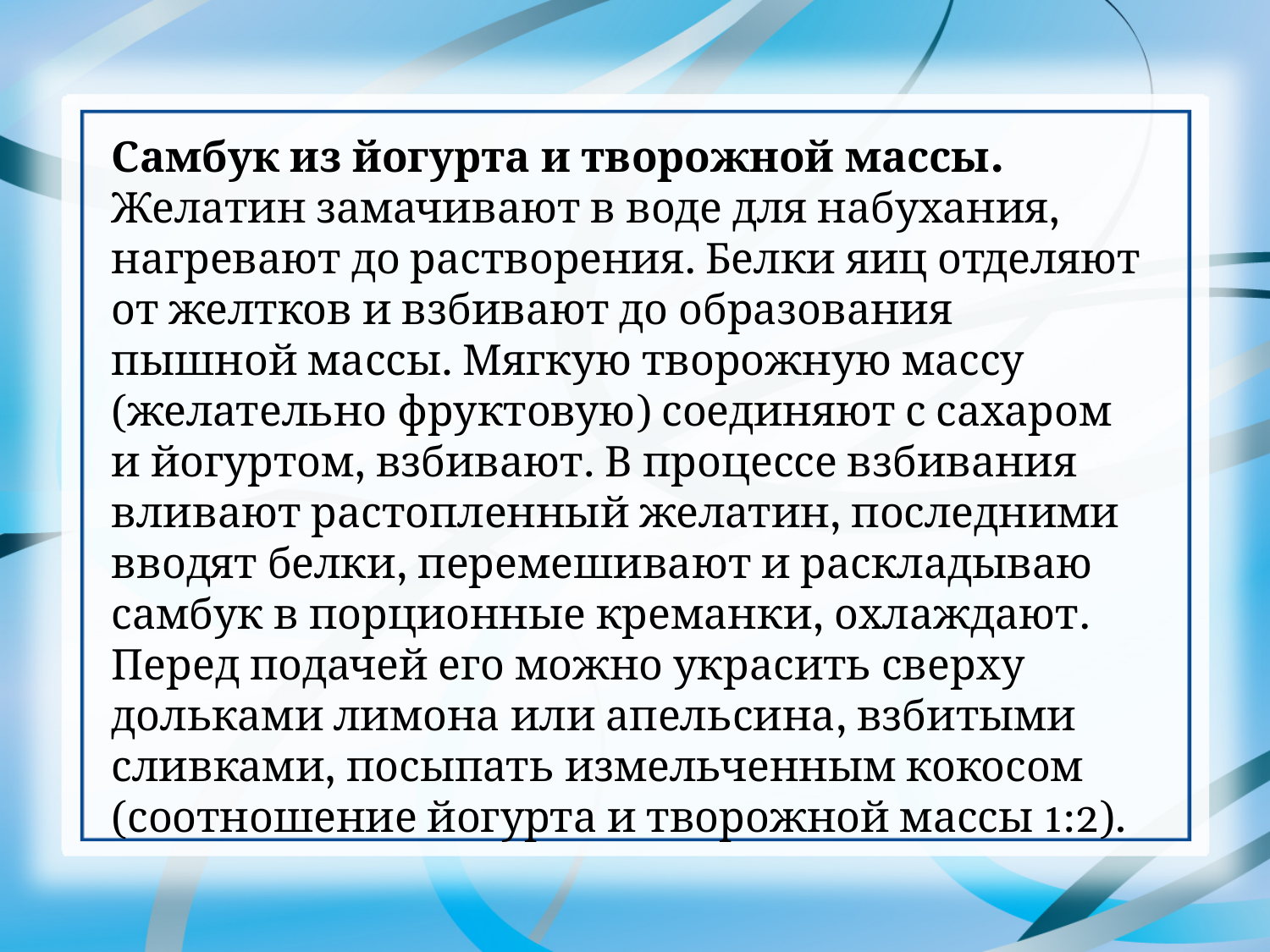

Самбук из йогурта и творожной массы. Желатин замачивают в воде для набухания, нагревают до растворения. Белки яиц отделяют от желтков и взбивают до образования пышной массы. Мягкую творожную массу (желательно фруктовую) соединяют с сахаром и йогуртом, взбивают. В процессе взбивания вливают растопленный желатин, последними вводят белки, перемешивают и раскладываю самбук в порционные креманки, охлаждают. Перед подачей его можно украсить сверху дольками лимона или апельсина, взбитыми сливками, посыпать измельченным кокосом (соотношение йогурта и творожной массы 1:2).